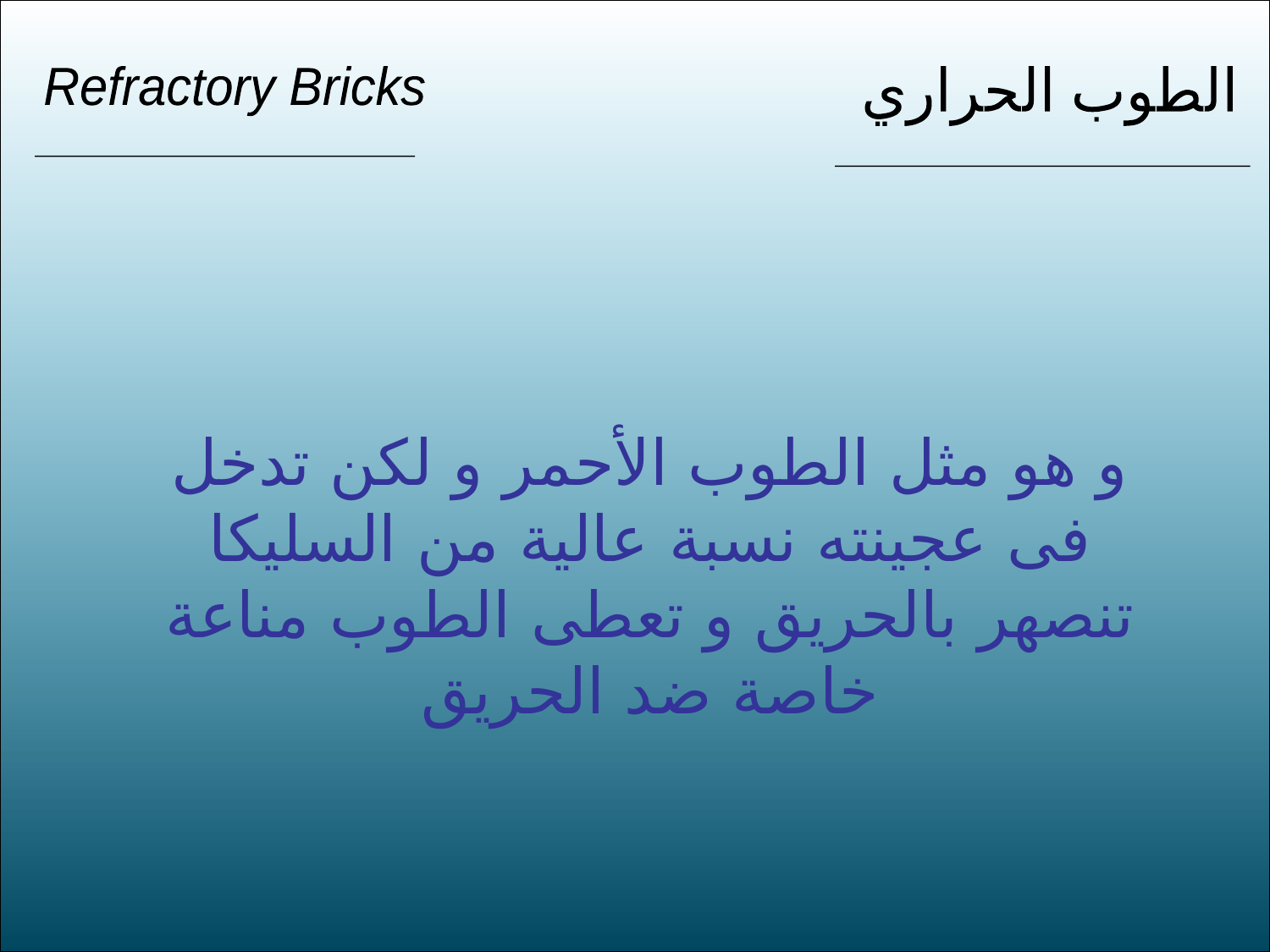

Refractory Bricks
الطوب الحراري

و هو مثل الطوب الأحمر و لكن تدخل فى عجينته نسبة عالية من السليكا تنصهر بالحريق و تعطى الطوب مناعة خاصة ضد الحريق